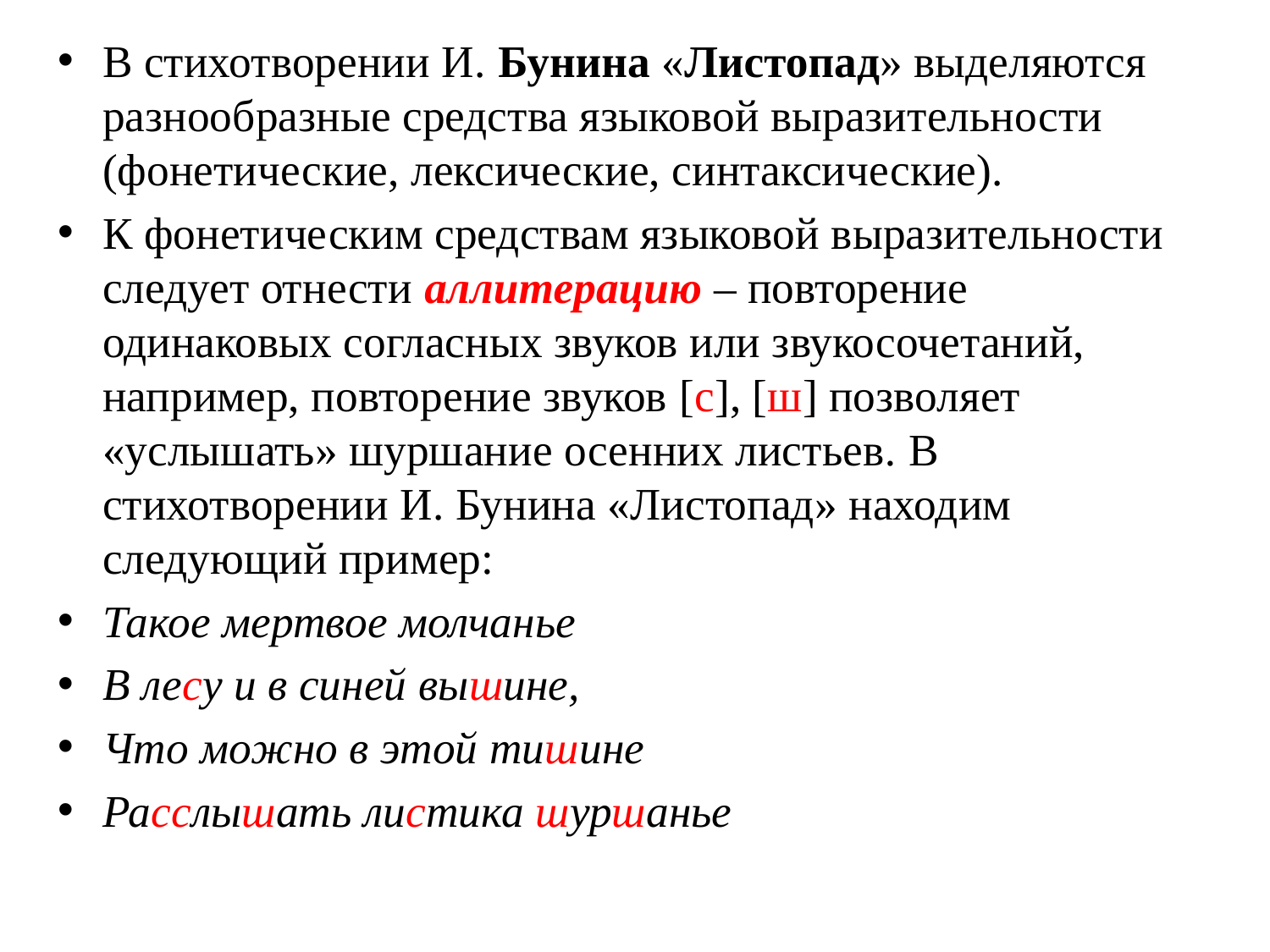

В стихотворении И. Бунина «Листопад» выделяются разнообразные средства языковой выразительности (фонетические, лексические, синтаксические).
К фонетическим средствам языковой выразительности следует отнести аллитерацию – повторение одинаковых согласных звуков или звукосочетаний, например, повторение звуков [с], [ш] позволяет «услышать» шуршание осенних листьев. В стихотворении И. Бунина «Листопад» находим следующий пример:
Такое мертвое молчанье
В лесу и в синей вышине,
Что можно в этой тишине
Расслышать листика шуршанье